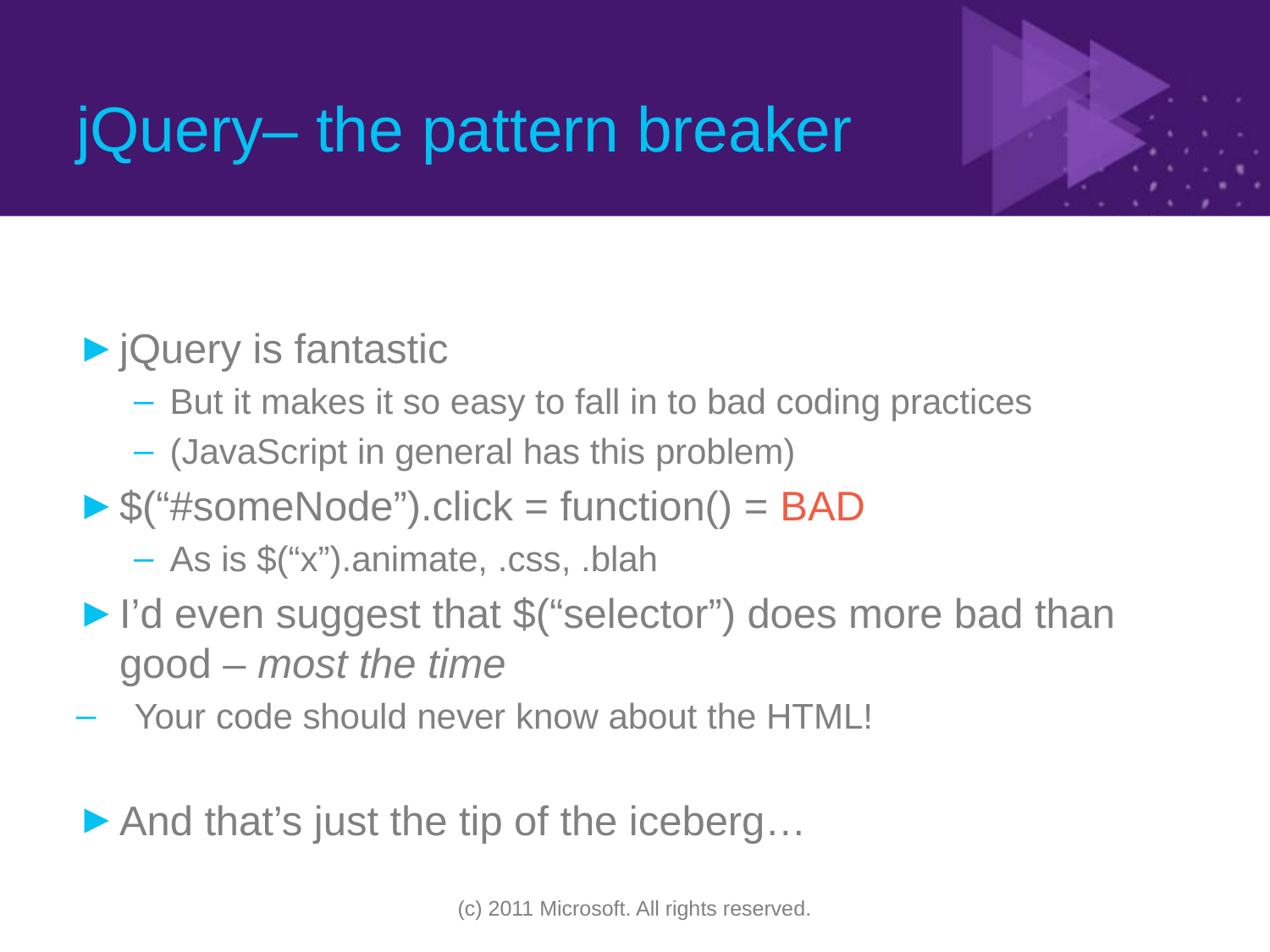

# jQuery– the pattern breaker
jQuery is fantastic
But it makes it so easy to fall in to bad coding practices
(JavaScript in general has this problem)
$(“#someNode”).click = function() = BAD
As is $(“x”).animate, .css, .blah
I’d even suggest that $(“selector”) does more bad than good – most the time
Your code should never know about the HTML!

And that’s just the tip of the iceberg…

(c) 2011 Microsoft. All rights reserved.